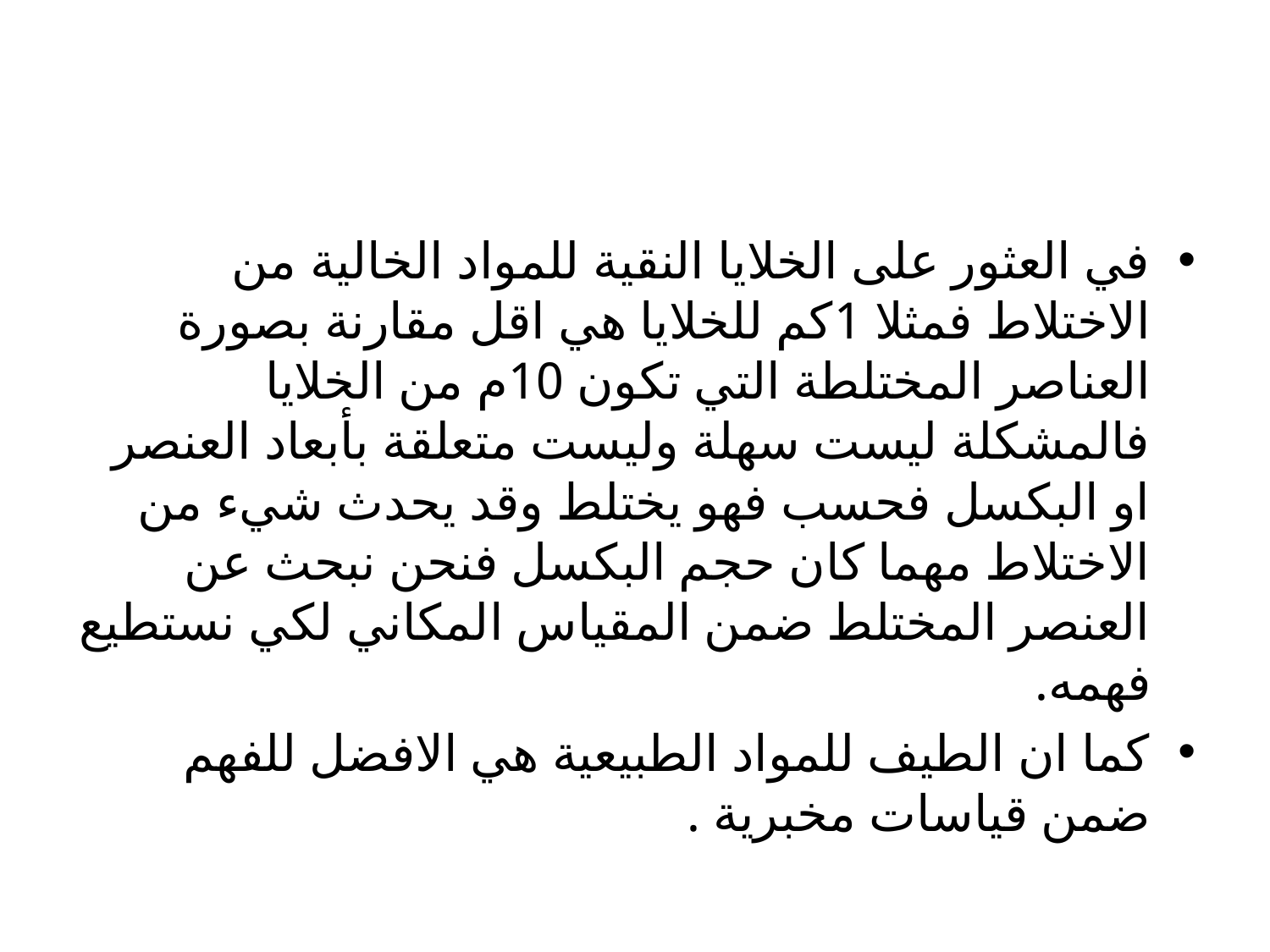

في العثور على الخلايا النقية للمواد الخالية من الاختلاط فمثلا 1كم للخلايا هي اقل مقارنة بصورة العناصر المختلطة التي تكون 10م من الخلايا فالمشكلة ليست سهلة وليست متعلقة بأبعاد العنصر او البكسل فحسب فهو يختلط وقد يحدث شيء من الاختلاط مهما كان حجم البكسل فنحن نبحث عن العنصر المختلط ضمن المقياس المكاني لكي نستطيع فهمه.
كما ان الطيف للمواد الطبيعية هي الافضل للفهم ضمن قياسات مخبرية .